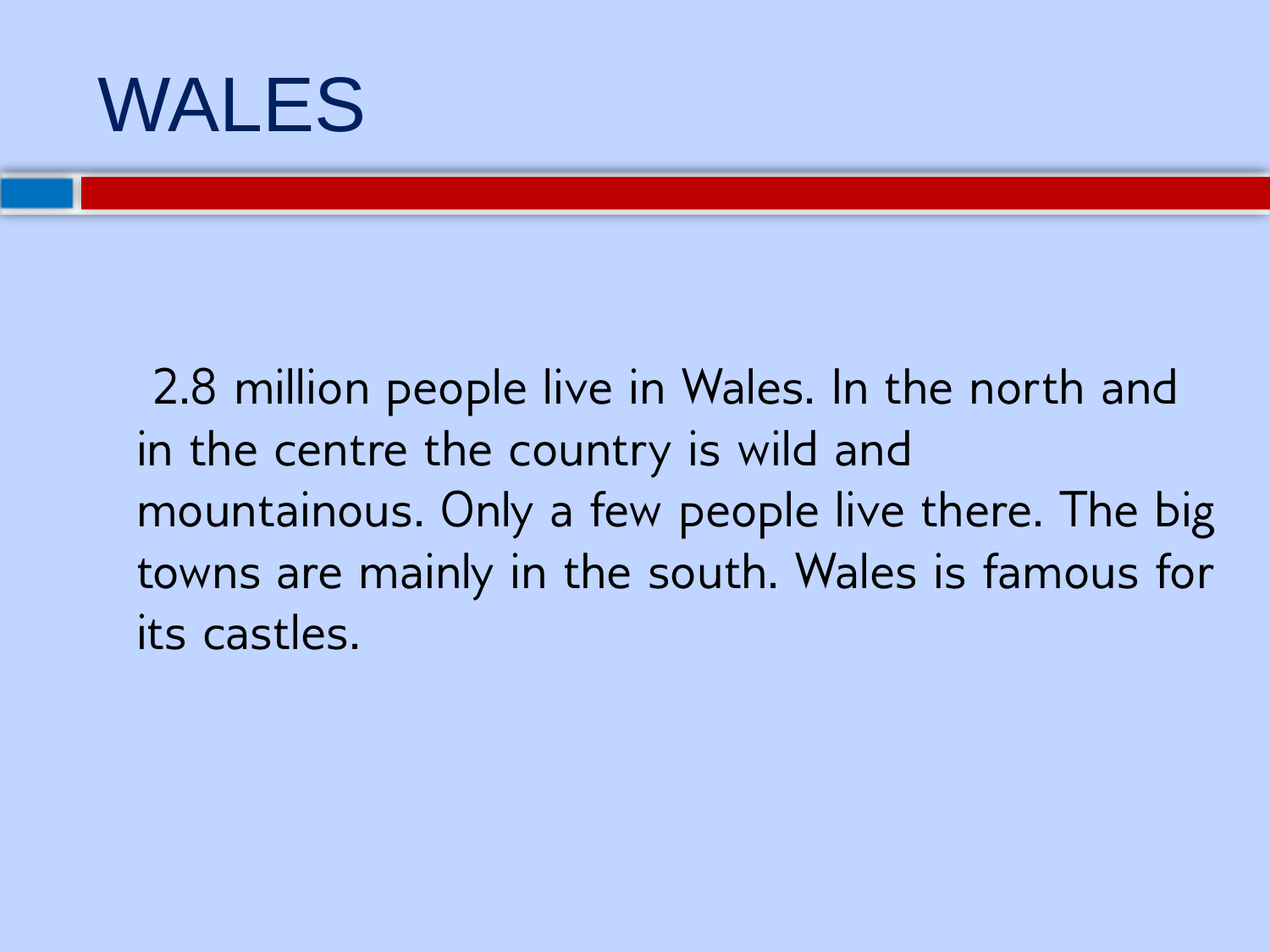

# WALES
    2.8 million people live in Wales. In the north and in the centre the country is wild and mountainous. Only a few people live there. The big towns are mainly in the south. Wales is famous for its castles.